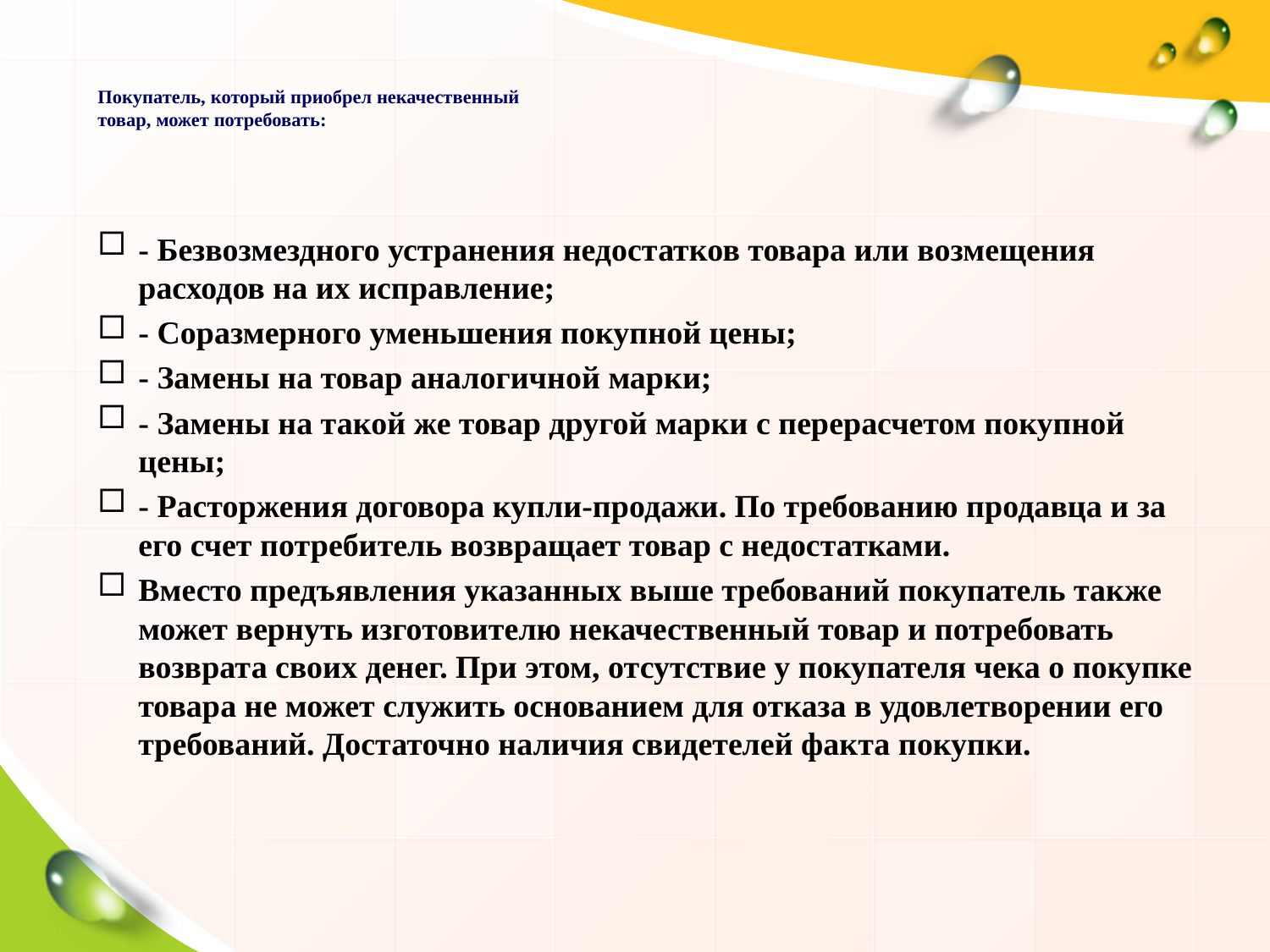

# Покупатель, который приобрел некачественный товар, может потребовать:
- Безвозмездного устранения недостатков товара или возмещения расходов на их исправление;
- Соразмерного уменьшения покупной цены;
- Замены на товар аналогичной марки;
- Замены на такой же товар другой марки с перерасчетом покупной цены;
- Расторжения договора купли-продажи. По требованию продавца и за его счет потребитель возвращает товар с недостатками.
Вместо предъявления указанных выше требований покупатель также может вернуть изготовителю некачественный товар и потребовать возврата своих денег. При этом, отсутствие у покупателя чека о покупке товара не может служить основанием для отказа в удовлетворении его требований. Достаточно наличия свидетелей факта покупки.